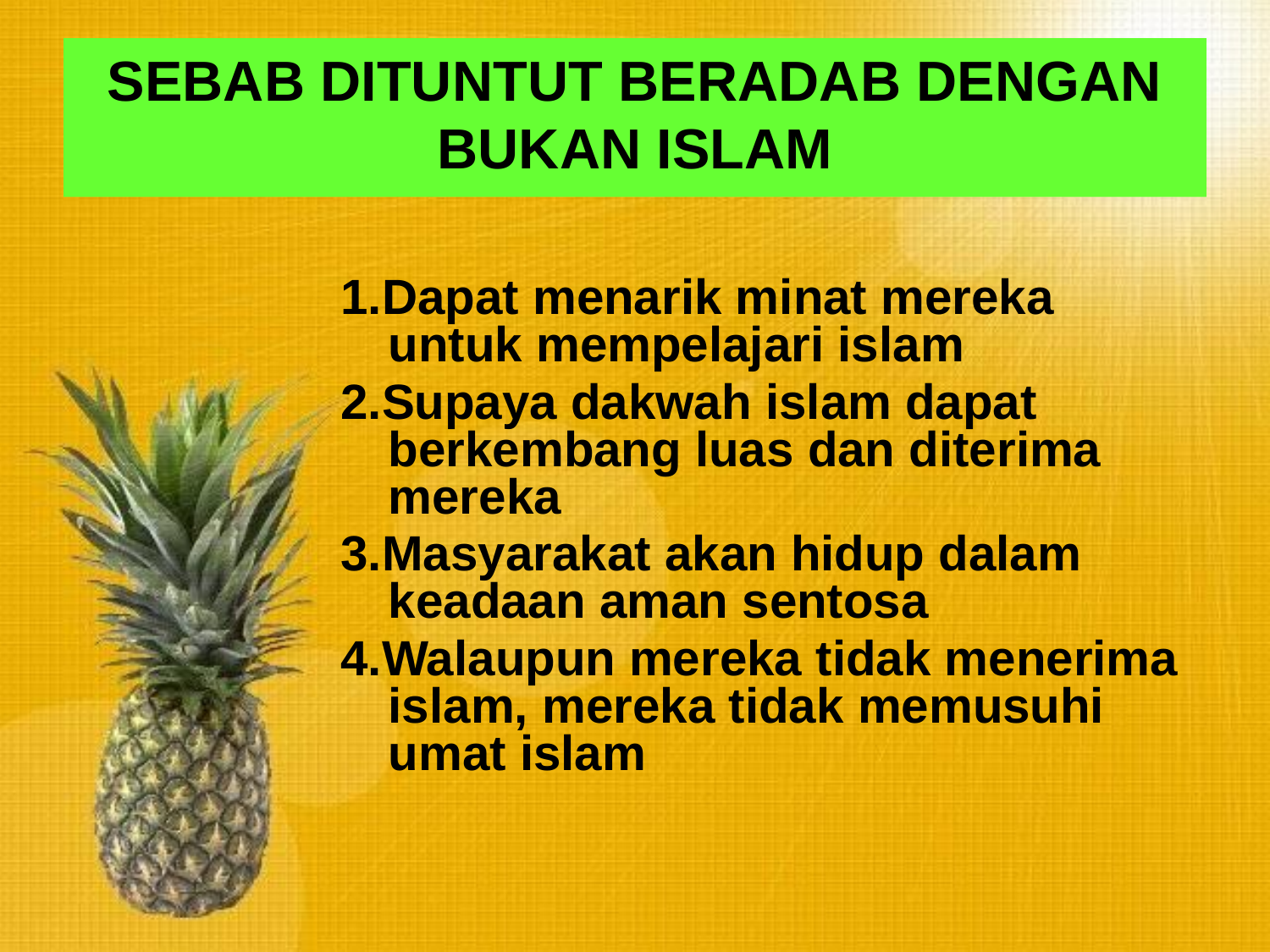

# SEBAB DITUNTUT BERADAB DENGAN BUKAN ISLAM

1.Dapat menarik minat mereka untuk mempelajari islam
2.Supaya dakwah islam dapat berkembang luas dan diterima mereka
3.Masyarakat akan hidup dalam keadaan aman sentosa
4.Walaupun mereka tidak menerima islam, mereka tidak memusuhi umat islam